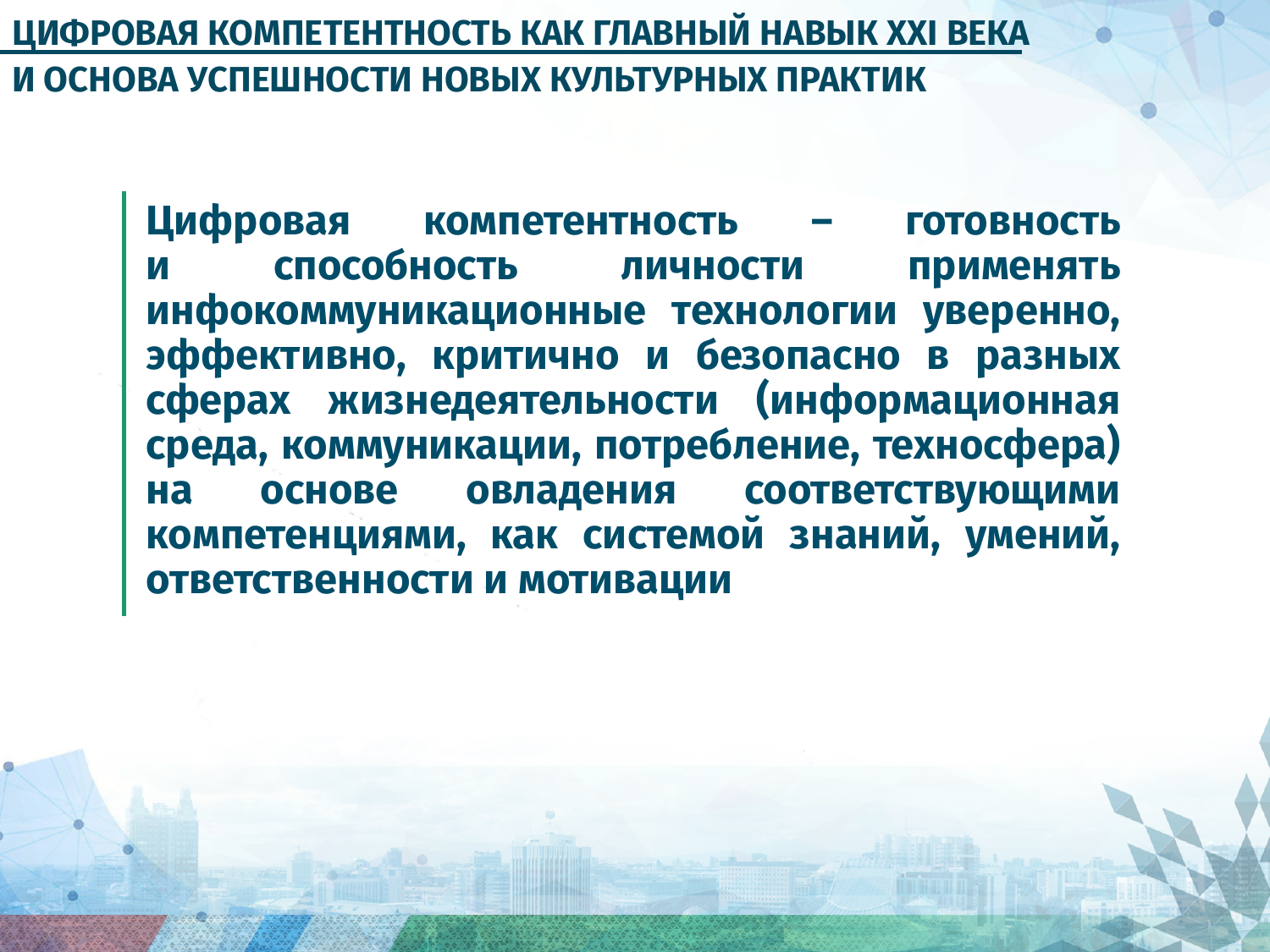

ЦИФРОВАЯ КОМПЕТЕНТНОСТЬ КАК ГЛАВНЫЙ НАВЫК XXI ВЕКА
И ОСНОВА УСПЕШНОСТИ НОВЫХ КУЛЬТУРНЫХ ПРАКТИК
Цифровая компетентность – готовность
и способность личности применять инфокоммуникационные технологии уверенно, эффективно, критично и безопасно в разных сферах жизнедеятельности (информационная среда, коммуникации, потребление, техносфера) на основе овладения соответствующими компетенциями, как системой знаний, умений, ответственности и мотивации